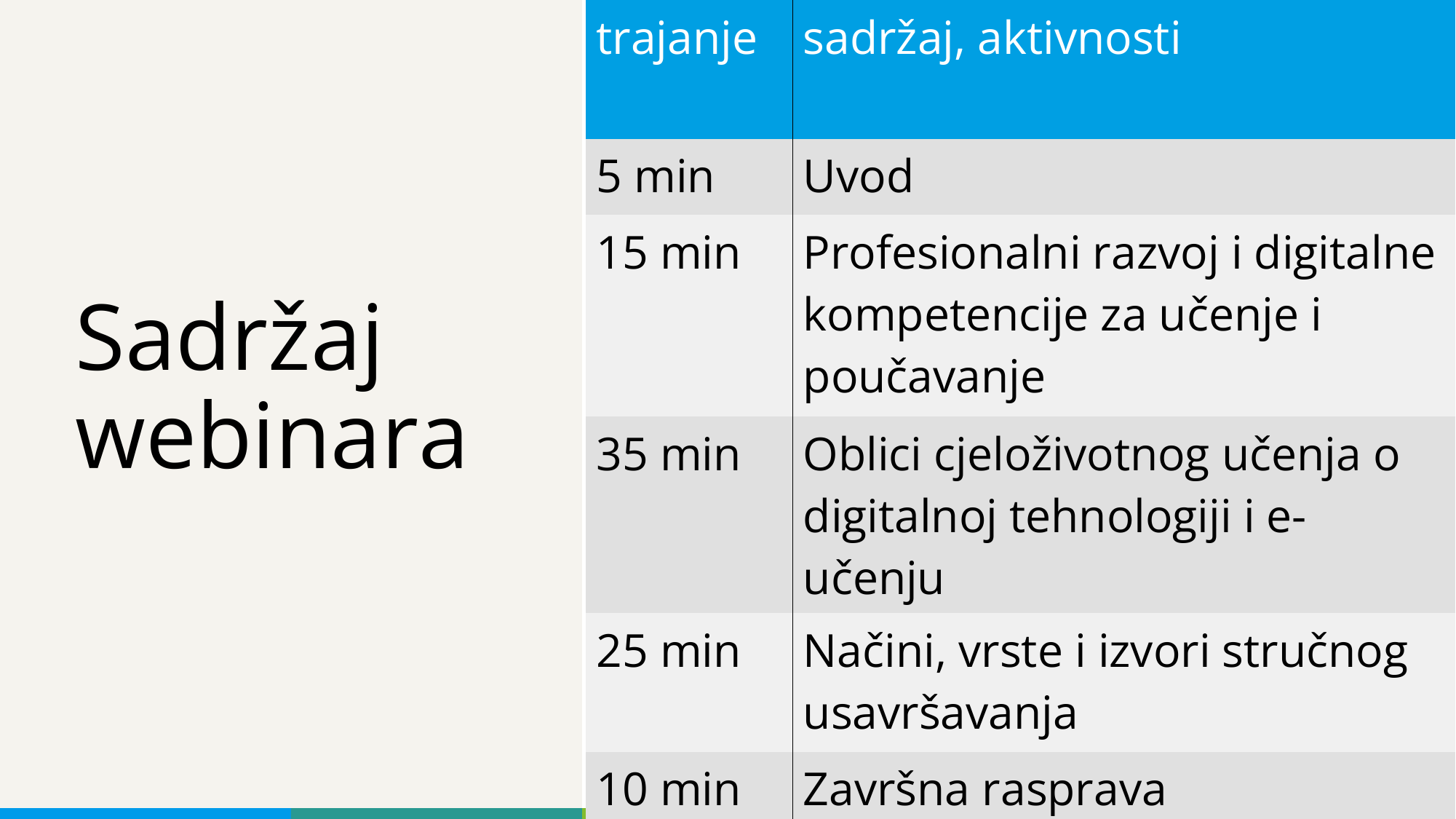

| trajanje | sadržaj, aktivnosti |
| --- | --- |
| 5 min | Uvod |
| 15 min | Profesionalni razvoj i digitalne kompetencije za učenje i poučavanje |
| 35 min | Oblici cjeloživotnog učenja o digitalnoj tehnologiji i e-učenju |
| 25 min | Načini, vrste i izvori stručnog usavršavanja |
| 10 min | Završna rasprava |
# Sadržaj webinara